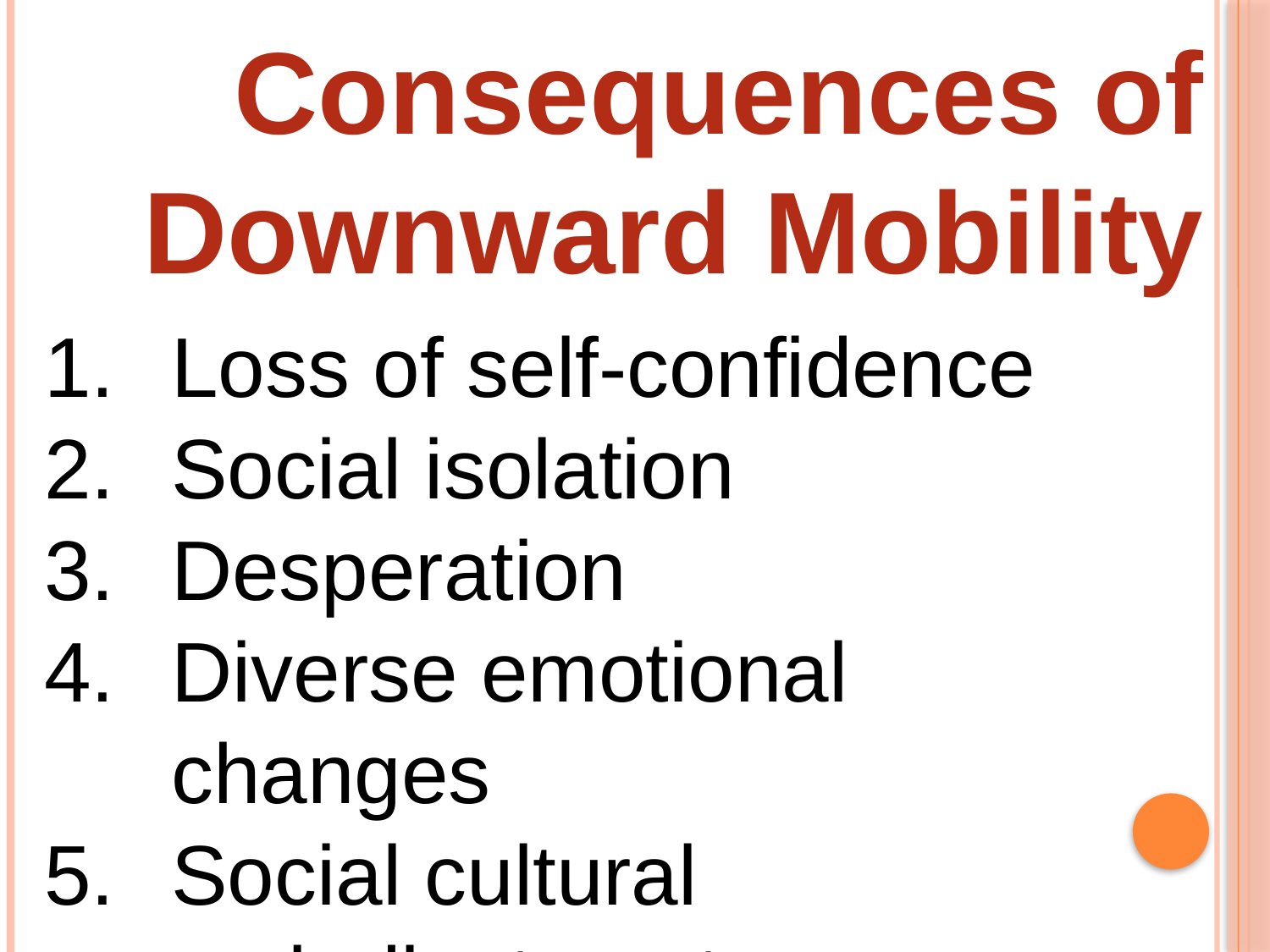

Consequences of Downward Mobility
Loss of self-confidence
Social isolation
Desperation
Diverse emotional changes
Social cultural maladjustment